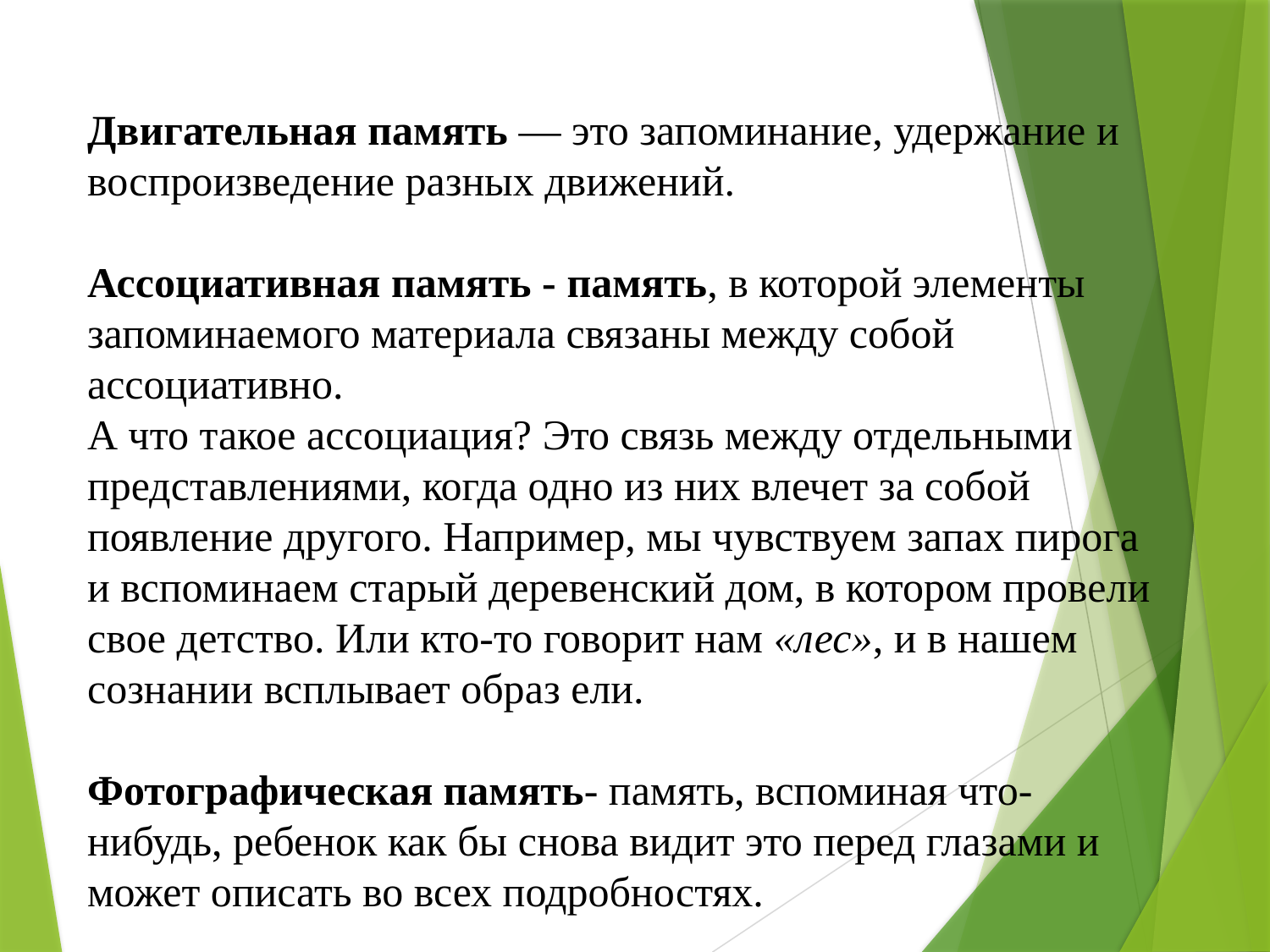

Двигательная память — это запоминание, удержание и воспроизведение разных движений.

Ассоциативная память - память, в которой элементы запоминаемого материала связаны между собой ассоциативно.
А что такое ассоциация? Это связь между отдельными представлениями, когда одно из них влечет за собой появление другого. Например, мы чувствуем запах пирога и вспоминаем старый деревенский дом, в котором провели свое детство. Или кто-то говорит нам «лес», и в нашем сознании всплывает образ ели.

Фотографическая память- память, вспоминая что-нибудь, ребенок как бы снова видит это перед глазами и может описать во всех подробностях.